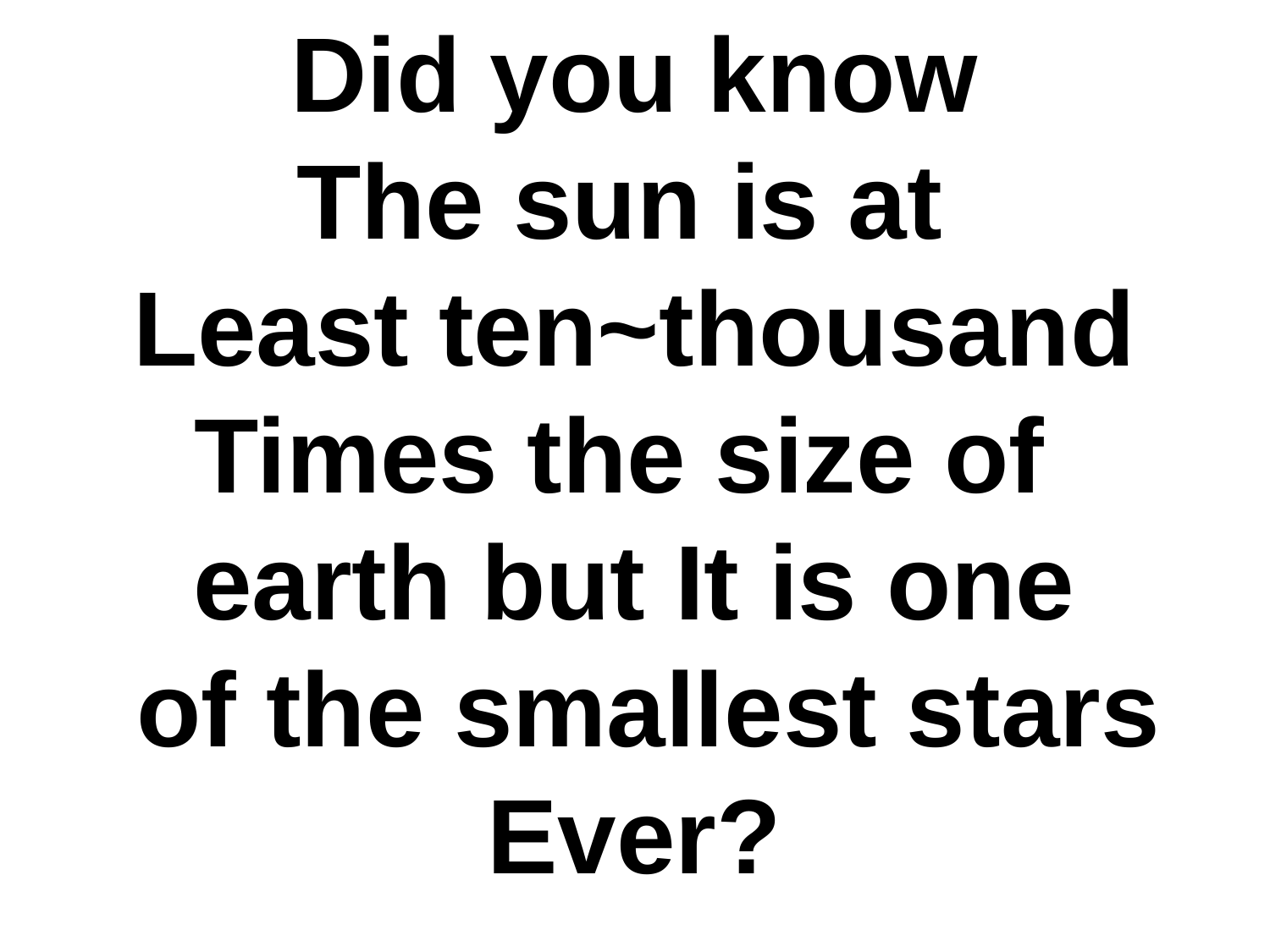

Did you know
The sun is at
Least ten~thousand
Times the size of
earth but It is one
 of the smallest stars
Ever?